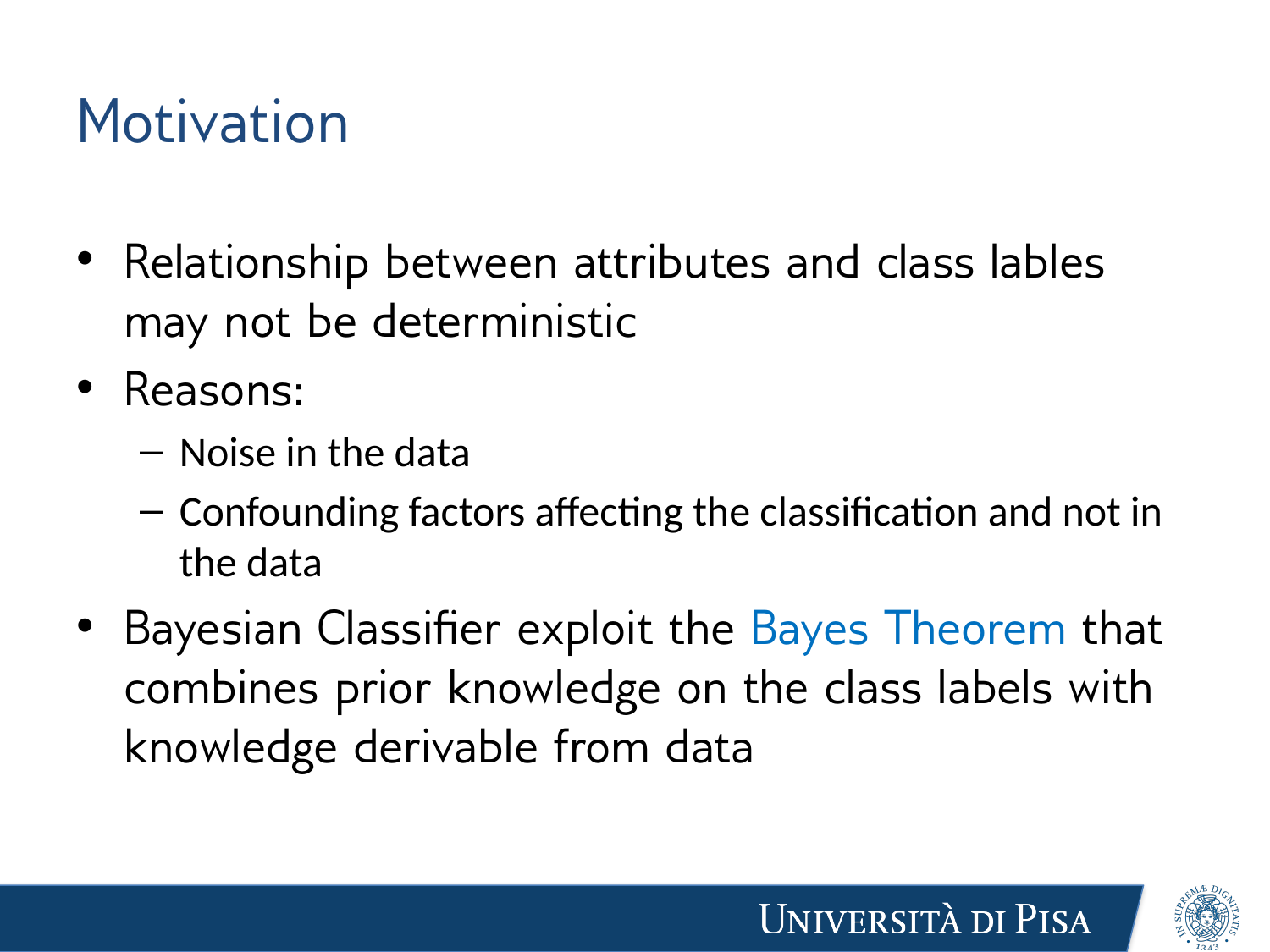

# Motivation
Relationship between attributes and class lables may not be deterministic
Reasons:
Noise in the data
Confounding factors affecting the classification and not in the data
Bayesian Classifier exploit the Bayes Theorem that combines prior knowledge on the class labels with knowledge derivable from data